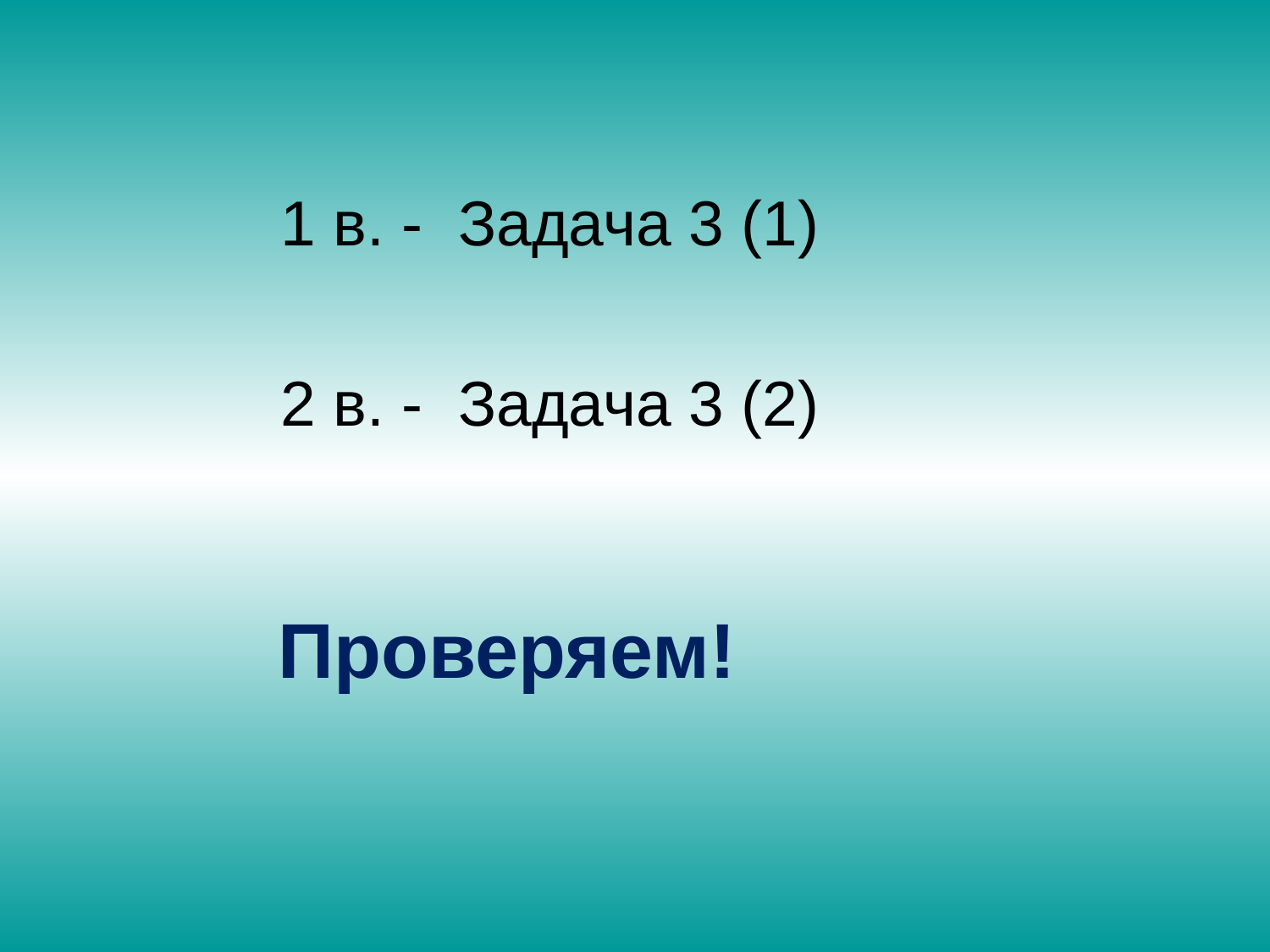

1 в. -  Задача 3 (1)
2 в. -  Задача 3 (2)
Проверяем!